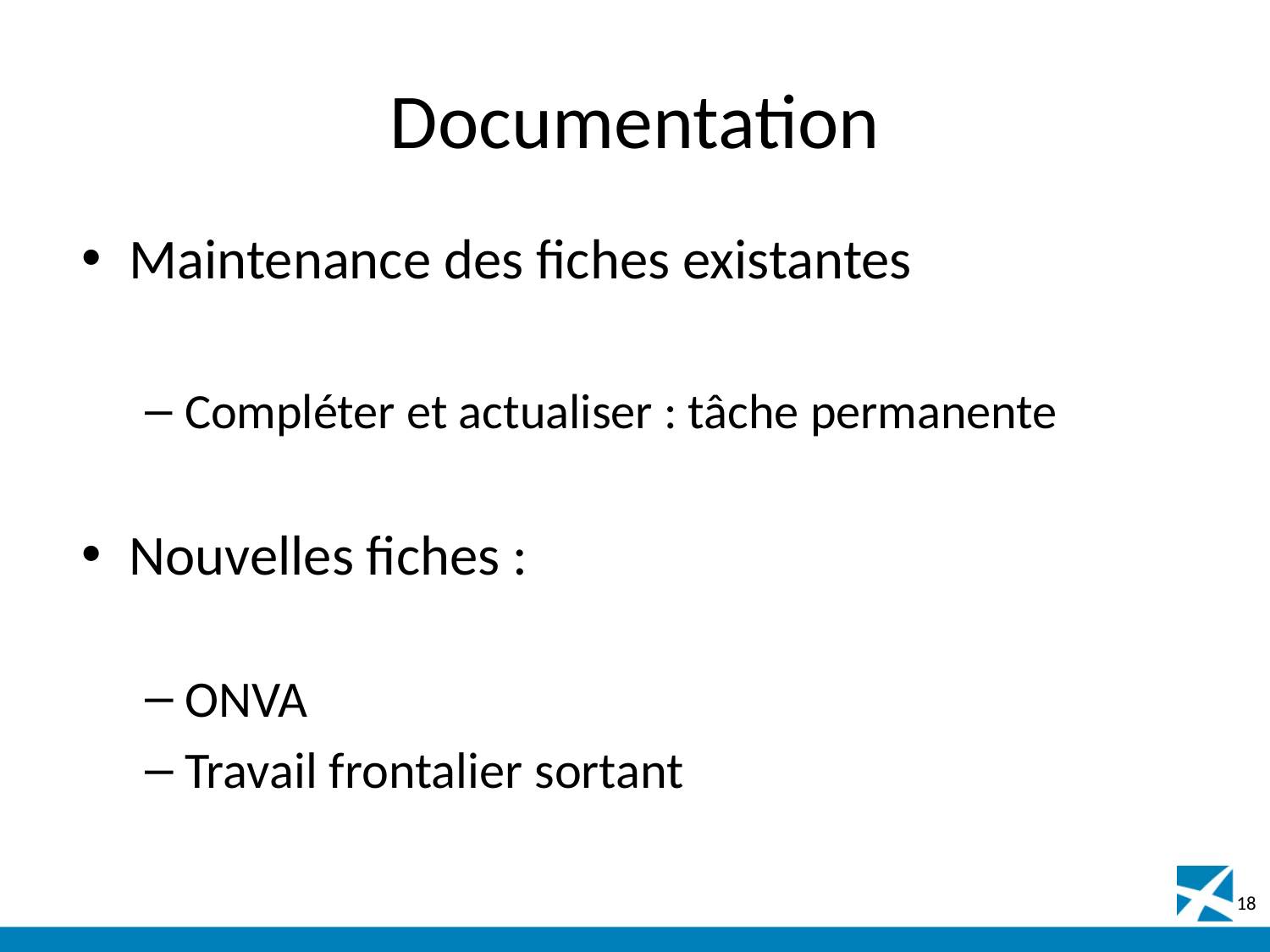

# Documentation
Maintenance des fiches existantes

Compléter et actualiser : tâche permanente

Nouvelles fiches :

ONVA
Travail frontalier sortant